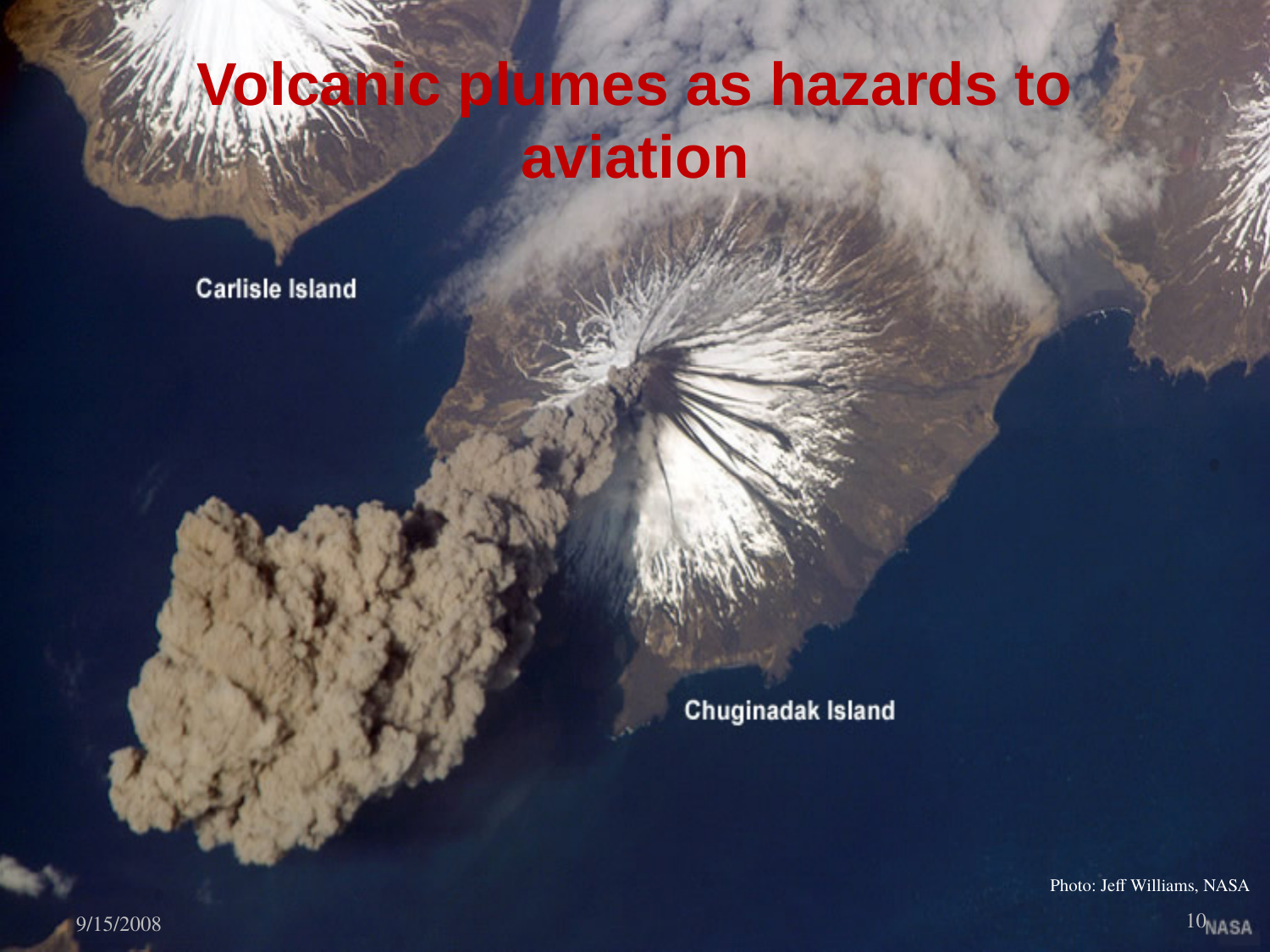

# Volcanic plumes as hazards to aviation
Photo: Jeff Williams, NASA
9/15/2008
10